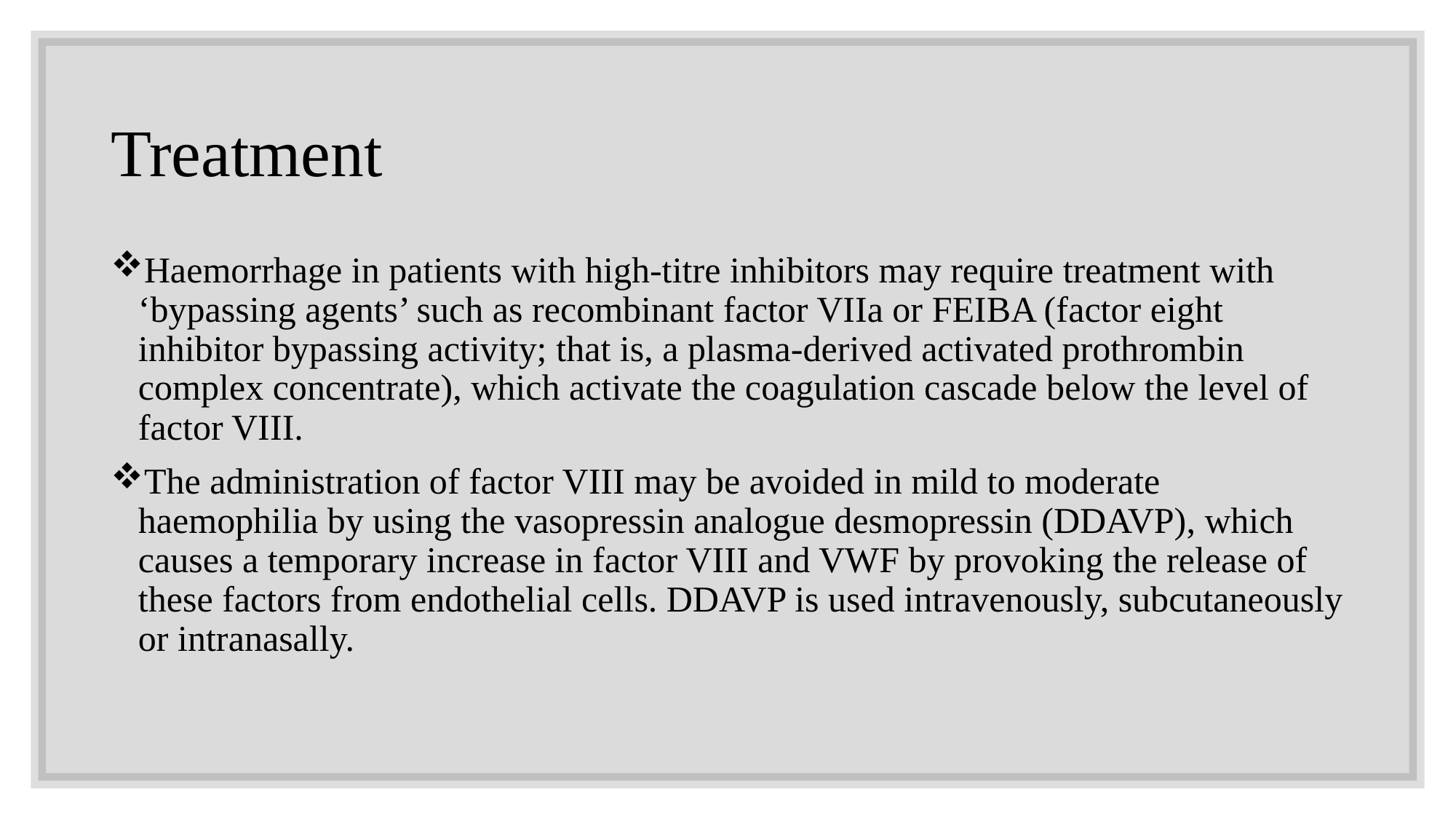

# Treatment
Haemorrhage in patients with high-titre inhibitors may require treatment with ‘bypassing agents’ such as recombinant factor VIIa or FEIBA (factor eight inhibitor bypassing activity; that is, a plasma-derived activated prothrombin complex concentrate), which activate the coagulation cascade below the level of factor VIII.
The administration of factor VIII may be avoided in mild to moderate haemophilia by using the vasopressin analogue desmopressin (DDAVP), which causes a temporary increase in factor VIII and VWF by provoking the release of these factors from endothelial cells. DDAVP is used intravenously, subcutaneously or intranasally.